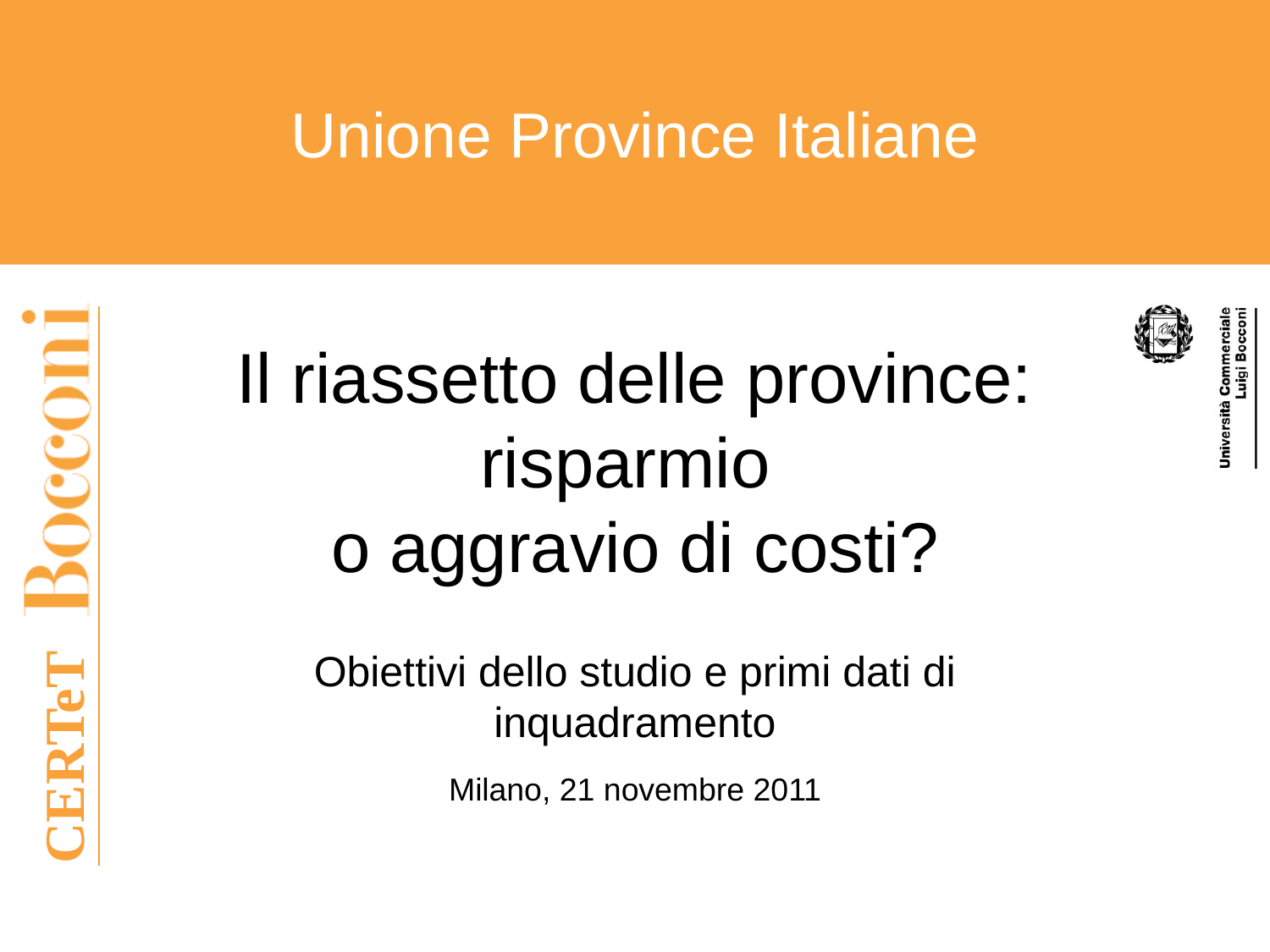

# Unione Province Italiane
Il riassetto delle province: risparmio
o aggravio di costi?

Obiettivi dello studio e primi dati di inquadramento

Milano, 21 novembre 2011